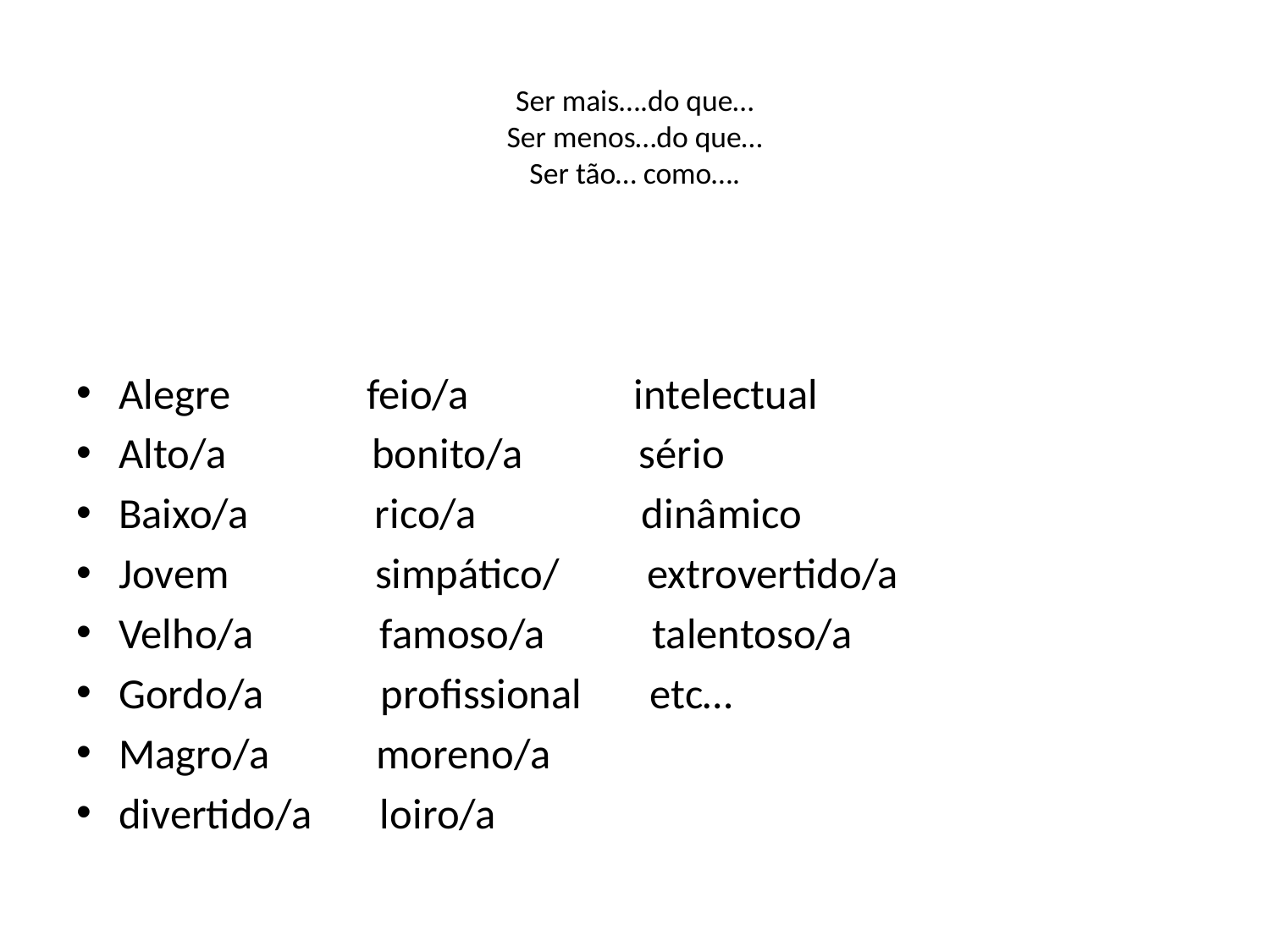

# Ser mais….do que… Ser menos…do que… Ser tão… como….
Alegre              feio/a                 intelectual
Alto/a               bonito/a            sério
Baixo/a             rico/a                 dinâmico
Jovem               simpático/         extrovertido/a
Velho/a             famoso/a           talentoso/a
Gordo/a            profissional       etc…
Magro/a           moreno/a
divertido/a       loiro/a